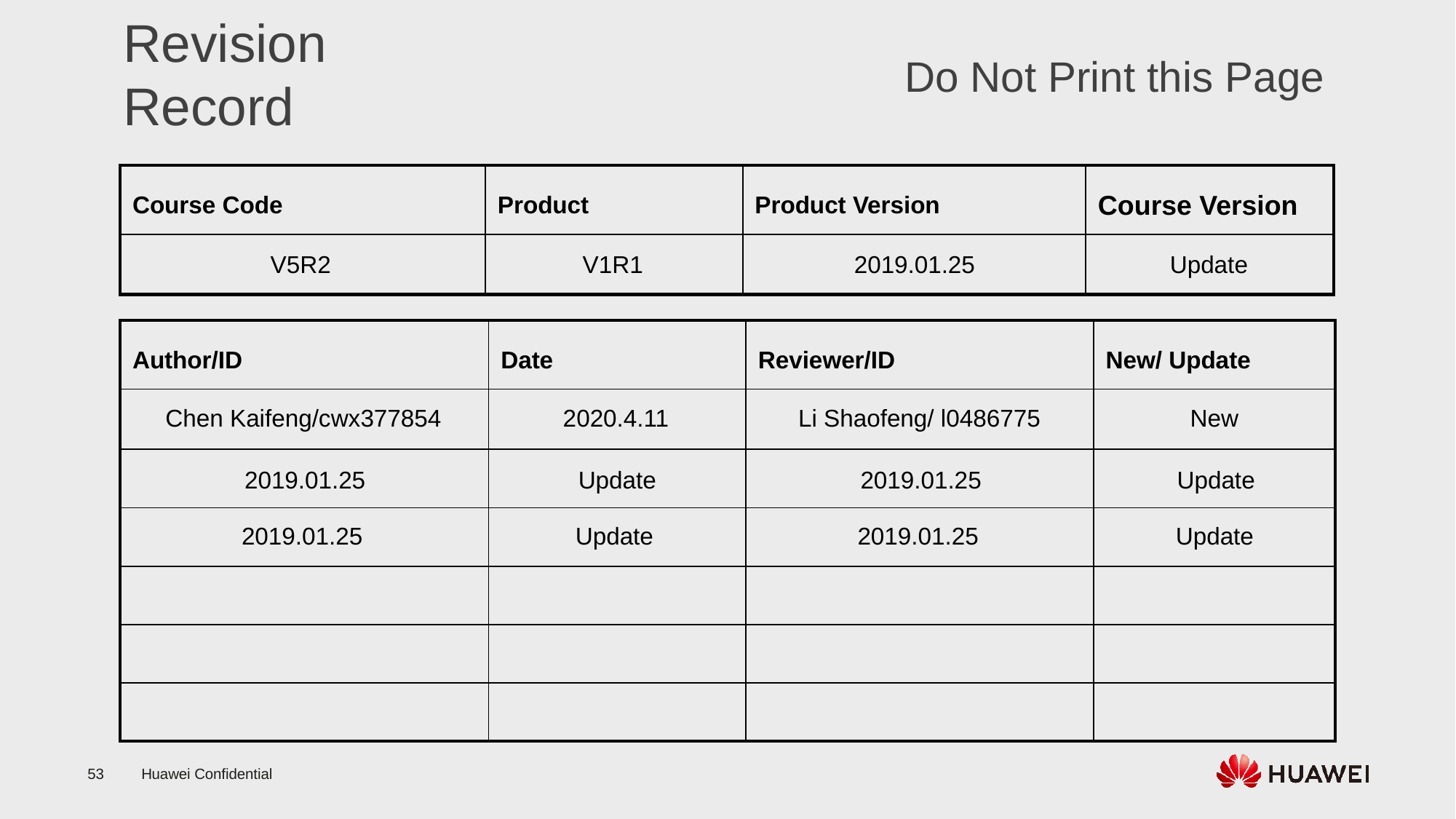

V5R2
V1R1
2019.01.25
Update
Chen Kaifeng/cwx377854
2020.4.11
Li Shaofeng/ l0486775
New
2019.01.25
Update
2019.01.25
Update
2019.01.25
Update
2019.01.25
Update